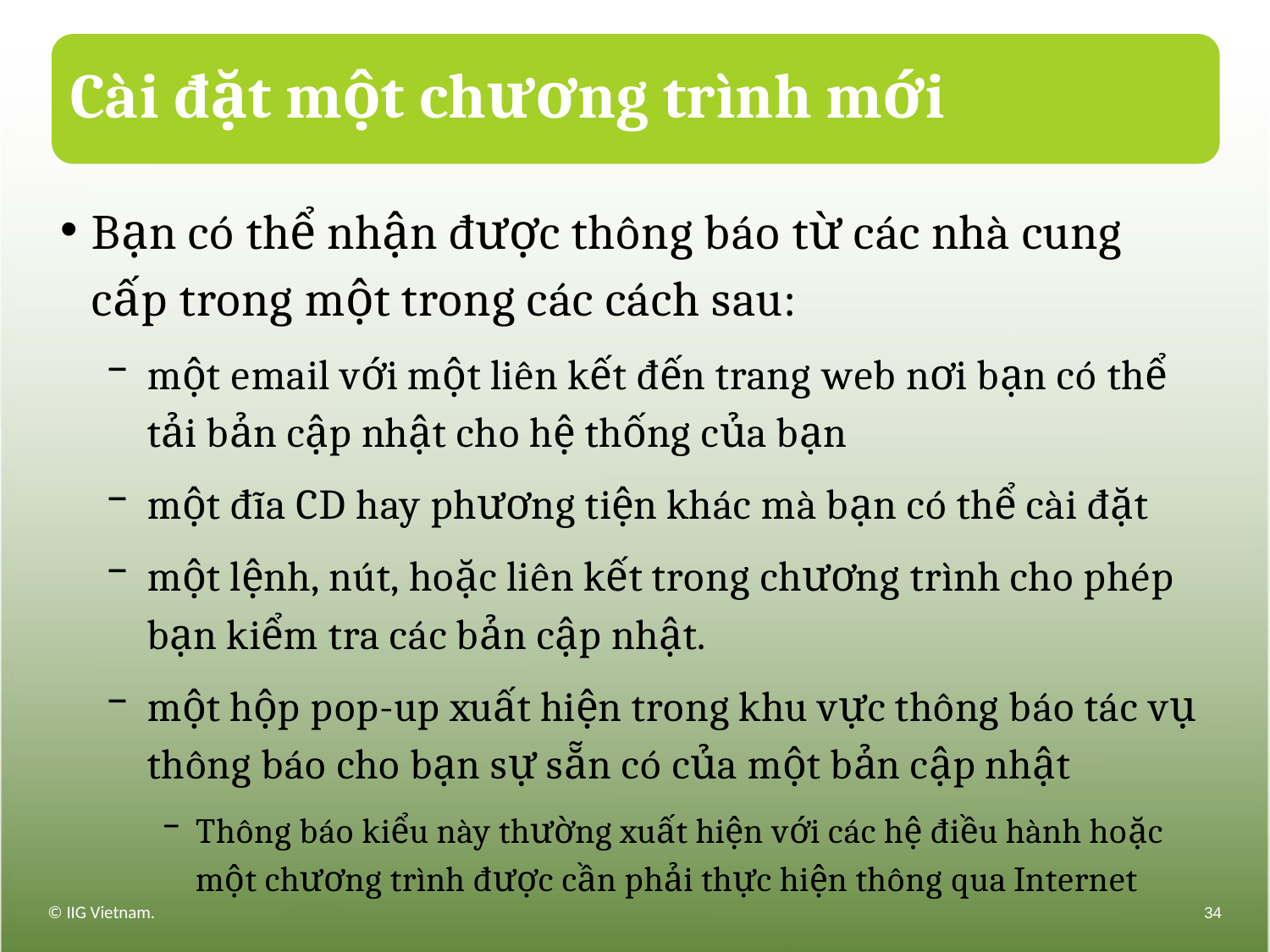

# Cài đặt một chương trình mới
Bạn có thể nhận được thông báo từ các nhà cung cấp trong một trong các cách sau:
một email với một liên kết đến trang web nơi bạn có thể tải bản cập nhật cho hệ thống của bạn
một đĩa CD hay phương tiện khác mà bạn có thể cài đặt
một lệnh, nút, hoặc liên kết trong chương trình cho phép bạn kiểm tra các bản cập nhật.
một hộp pop-up xuất hiện trong khu vực thông báo tác vụ thông báo cho bạn sự sẵn có của một bản cập nhật
Thông báo kiểu này thường xuất hiện với các hệ điều hành hoặc một chương trình được cần phải thực hiện thông qua Internet
© IIG Vietnam.
34